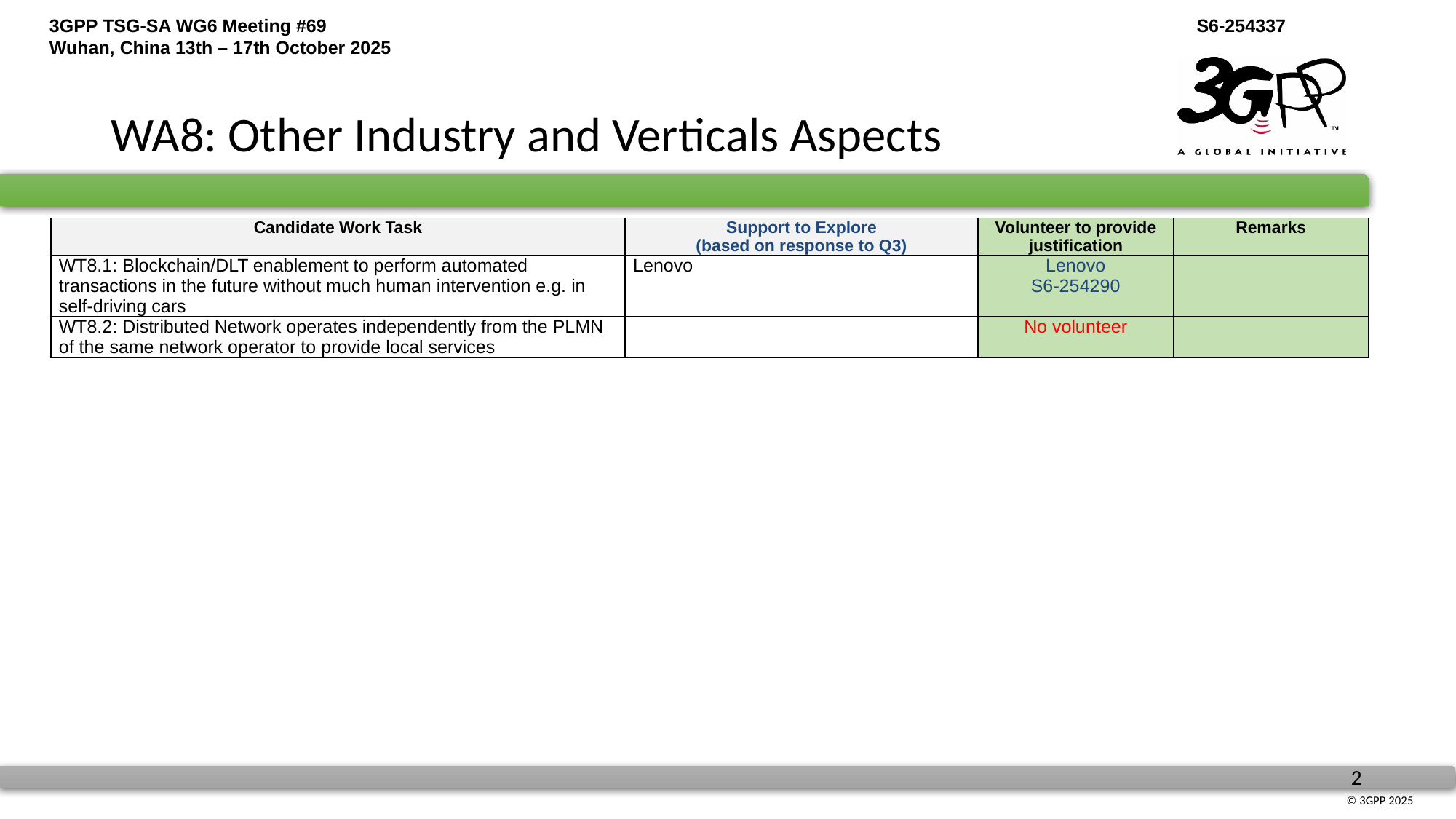

# WA8: Other Industry and Verticals Aspects
| Candidate Work Task | Support to Explore (based on response to Q3) | Volunteer to provide justification | Remarks |
| --- | --- | --- | --- |
| WT8.1: Blockchain/DLT enablement to perform automated transactions in the future without much human intervention e.g. in self-driving cars | Lenovo | Lenovo S6-254290 |  |
| WT8.2: Distributed Network operates independently from the PLMN of the same network operator to provide local services |  | No volunteer |  |